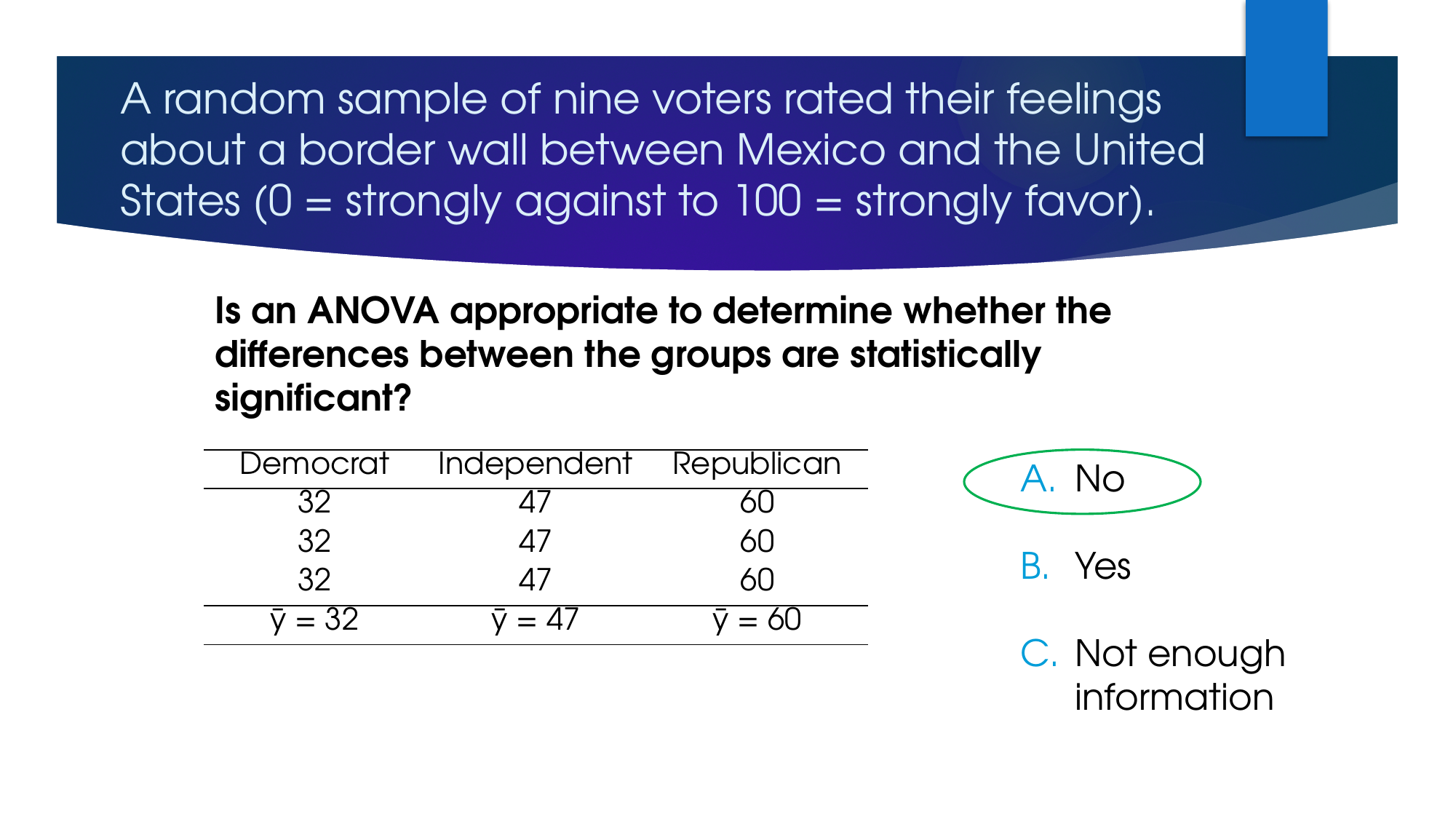

# A random sample of nine voters rated their feelings about a border wall between Mexico and the United States (0 = strongly against to 100 = strongly favor).
Is an ANOVA appropriate to determine whether the differences between the groups are statistically significant?
| Democrat | Independent | Republican |
| --- | --- | --- |
| 32 | 47 | 60 |
| 32 | 47 | 60 |
| 32 | 47 | 60 |
| ȳ = 32 | ȳ = 47 | ȳ = 60 |

No

Yes

Not enough information